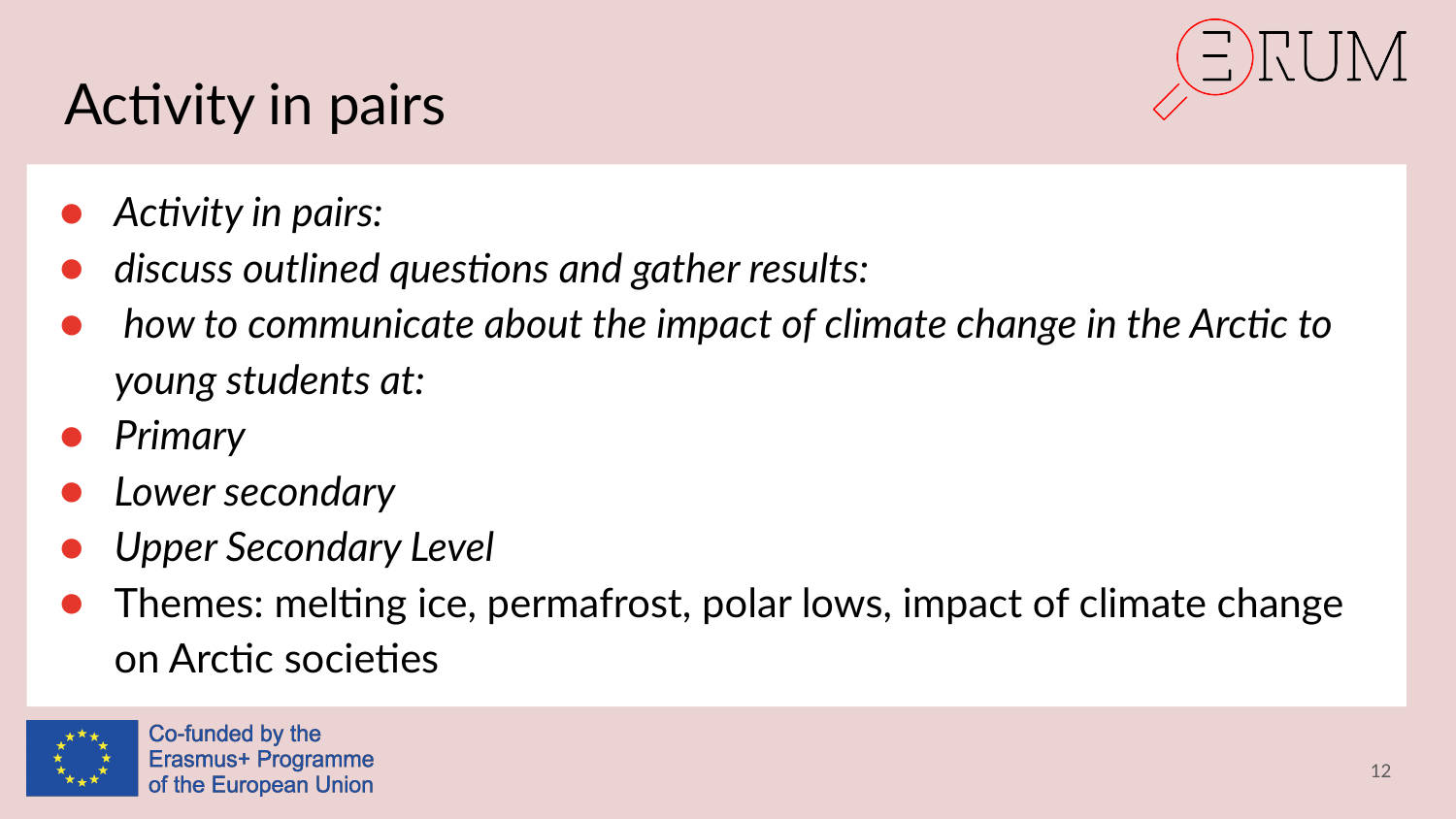

# Activity in pairs
Activity in pairs:
discuss outlined questions and gather results:
 how to communicate about the impact of climate change in the Arctic to young students at:
Primary
Lower secondary
Upper Secondary Level
Themes: melting ice, permafrost, polar lows, impact of climate change on Arctic societies
12